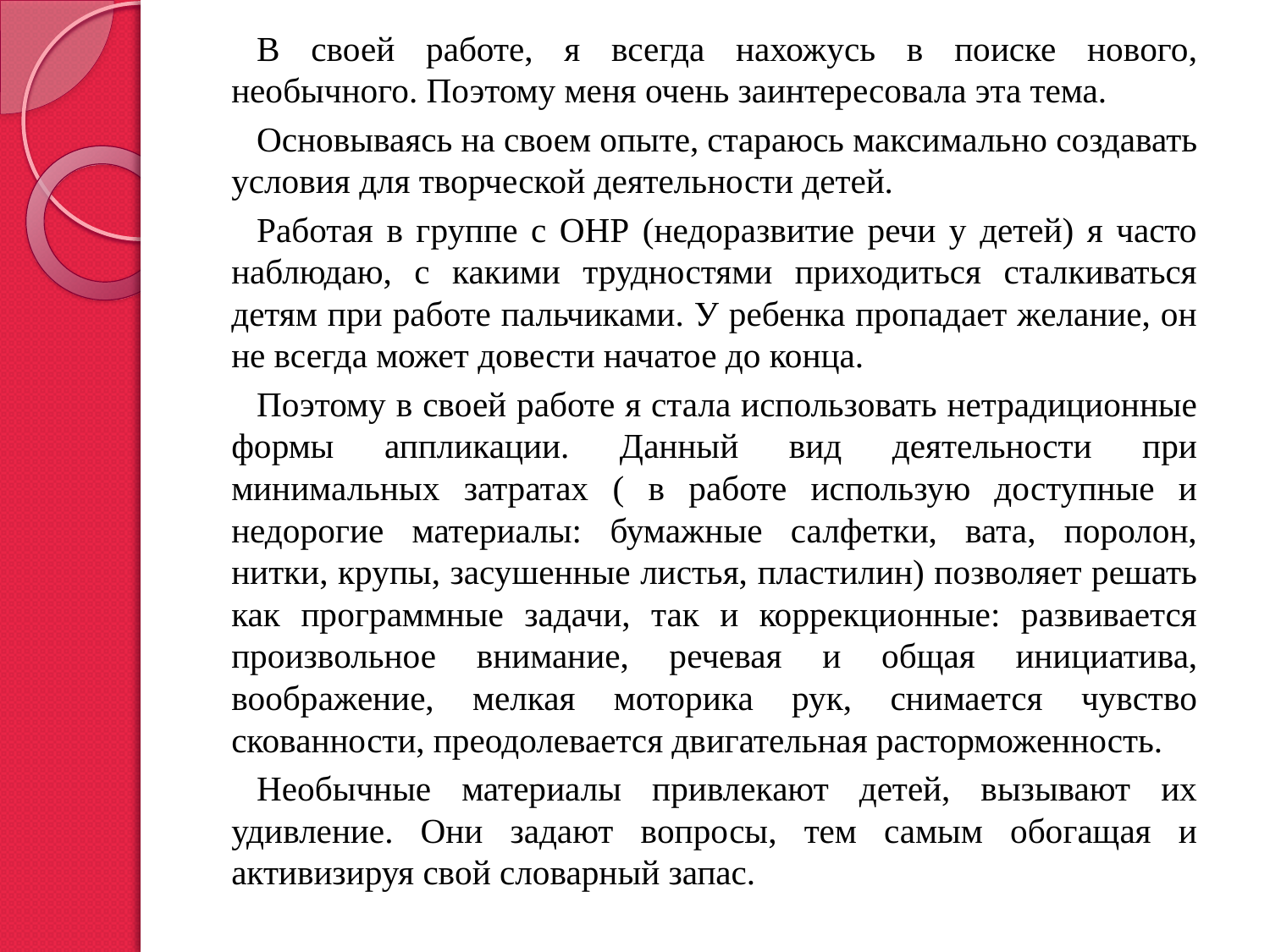

В своей работе, я всегда нахожусь в поиске нового, необычного. Поэтому меня очень заинтересовала эта тема.
Основываясь на своем опыте, стараюсь максимально создавать условия для творческой деятельности детей.
Работая в группе с ОНР (недоразвитие речи у детей) я часто наблюдаю, с какими трудностями приходиться сталкиваться детям при работе пальчиками. У ребенка пропадает желание, он не всегда может довести начатое до конца.
Поэтому в своей работе я стала использовать нетрадиционные формы аппликации. Данный вид деятельности при минимальных затратах ( в работе использую доступные и недорогие материалы: бумажные салфетки, вата, поролон, нитки, крупы, засушенные листья, пластилин) позволяет решать как программные задачи, так и коррекционные: развивается произвольное внимание, речевая и общая инициатива, воображение, мелкая моторика рук, снимается чувство скованности, преодолевается двигательная расторможенность.
Необычные материалы привлекают детей, вызывают их удивление. Они задают вопросы, тем самым обогащая и активизируя свой словарный запас.